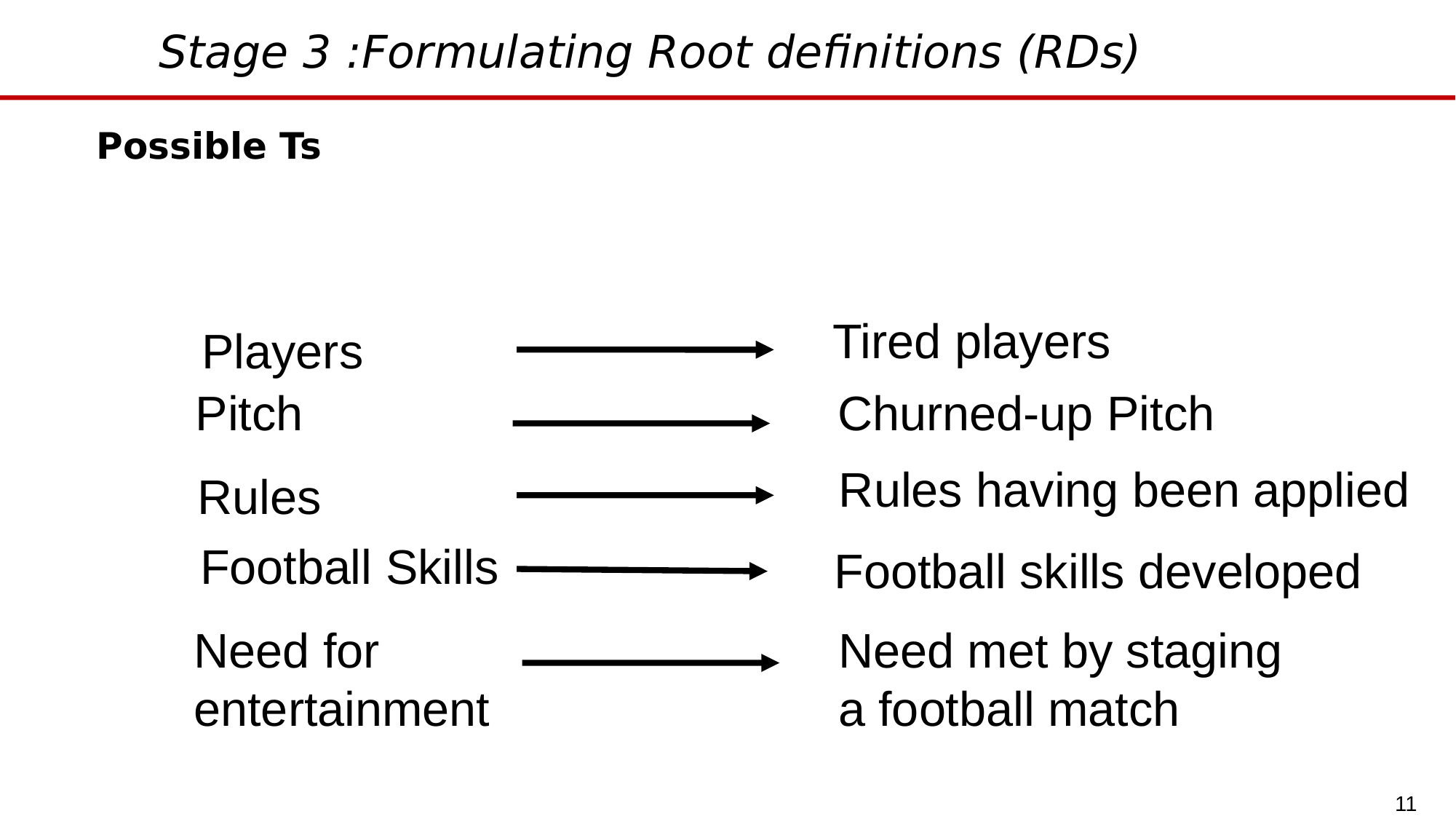

# Stage 3 :Formulating Root definitions (RDs)
Possible Ts

Tired players
Players

Pitch
Churned-up Pitch

Rules having been applied
Rules

Football Skills
Football skills developed

Need for
entertainment
Need met by staging
a football match

11